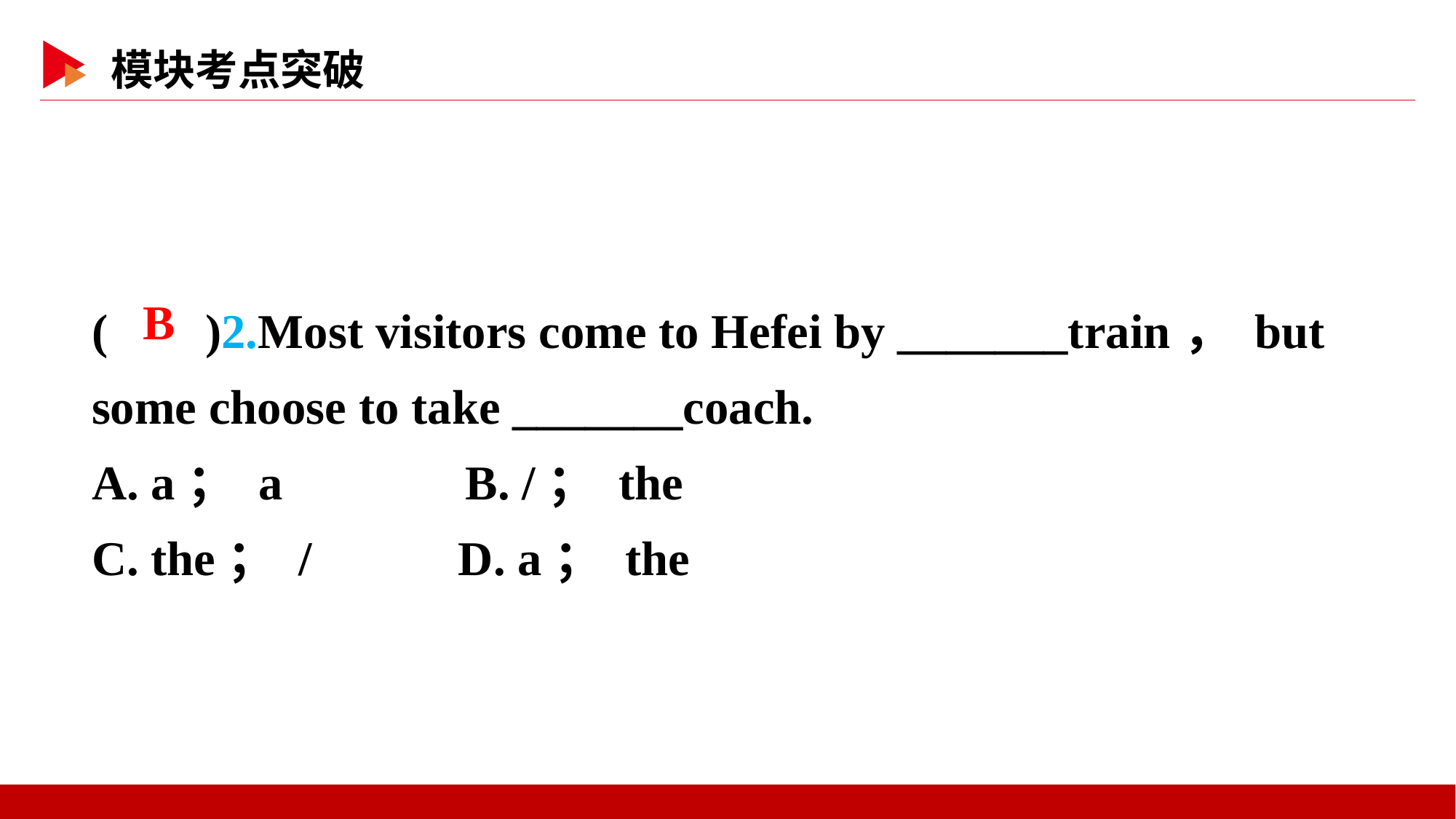

(        )2.Most visitors come to Hefei by _______train， but some choose to take _______coach.
A. a； a               B. /； the
C. the； /            D. a； the
   B